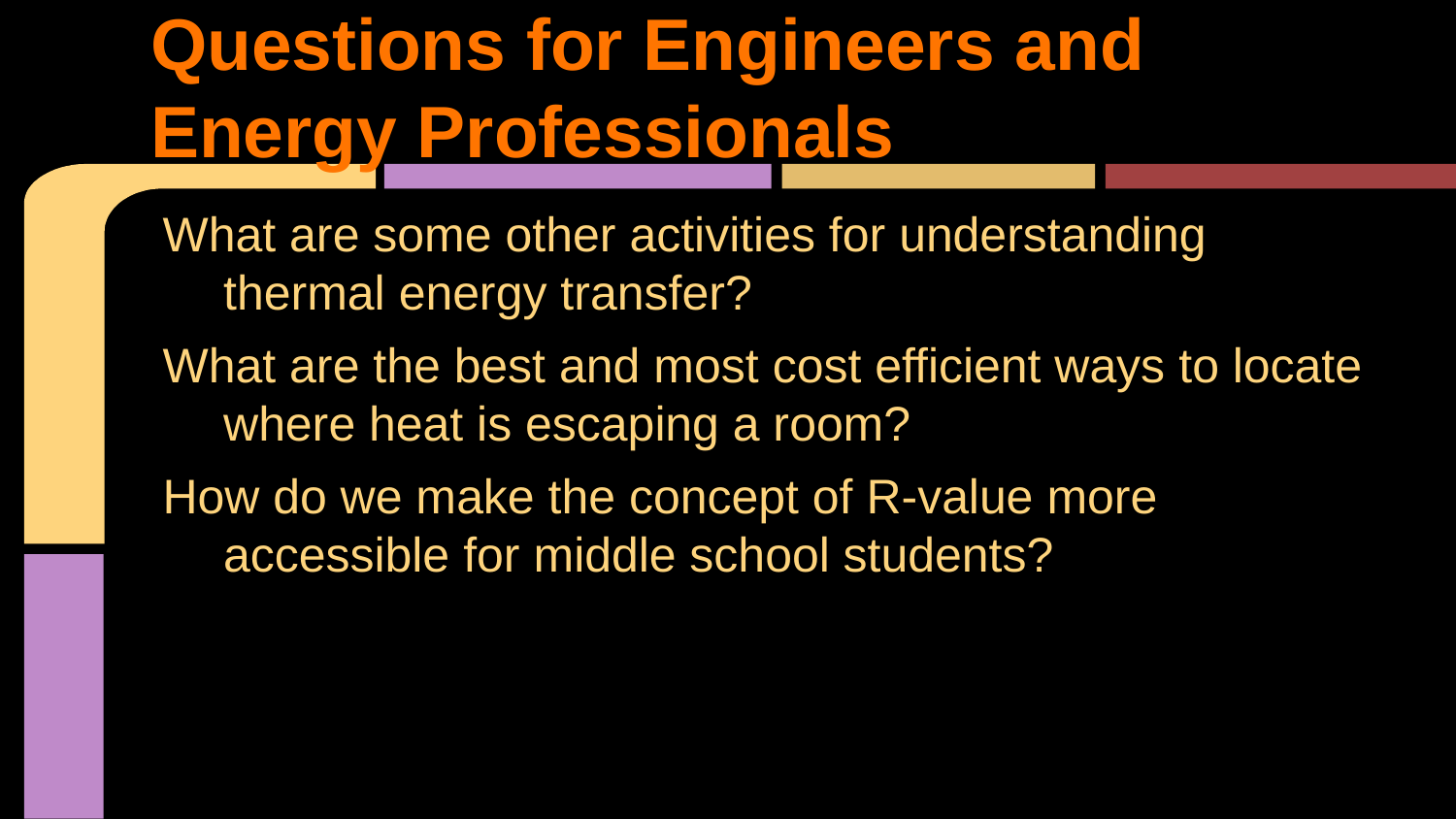

# Questions for Engineers and Energy Professionals
What are some other activities for understanding thermal energy transfer?

What are the best and most cost efficient ways to locate where heat is escaping a room?

How do we make the concept of R-value more accessible for middle school students?